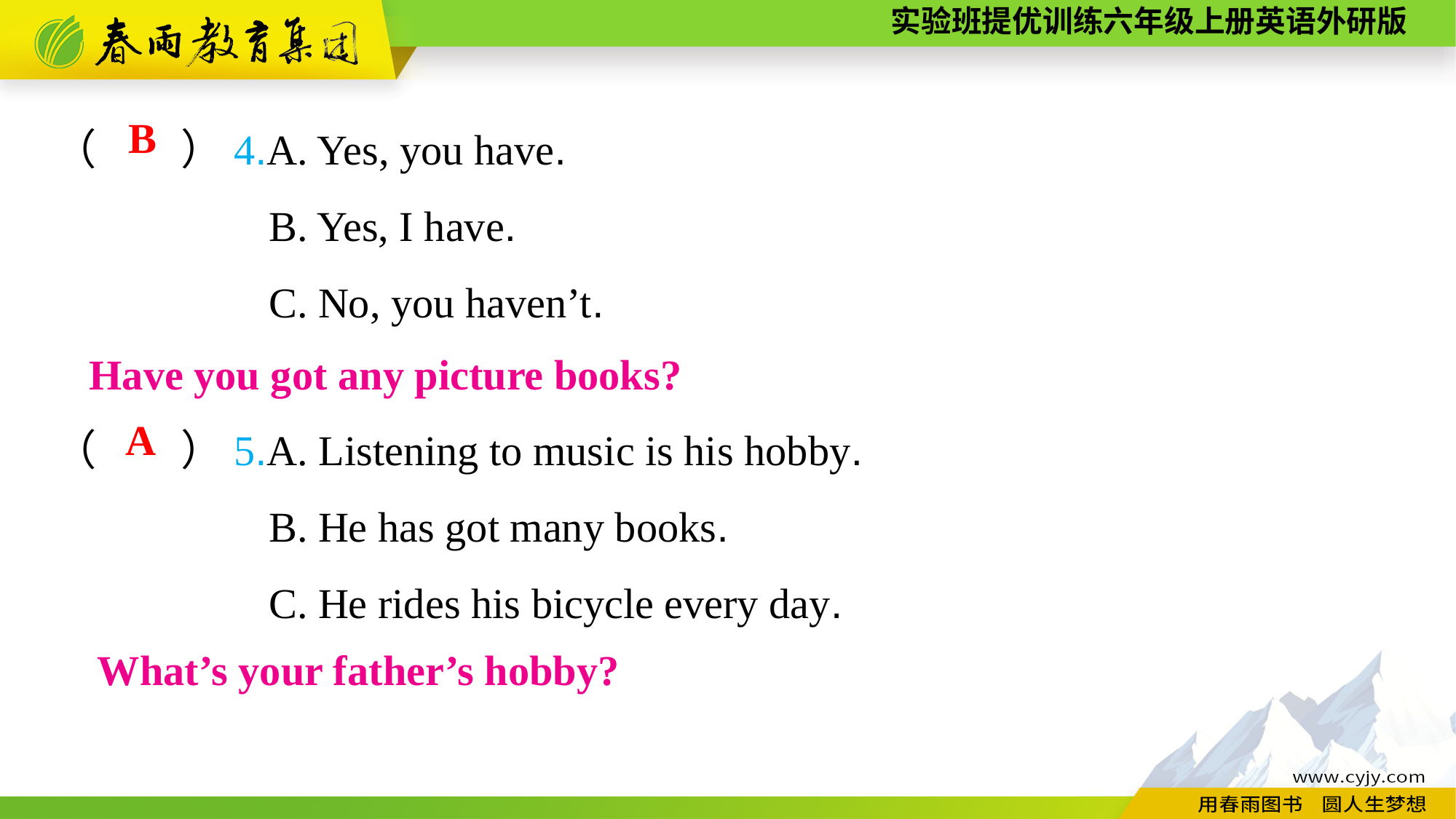

（　　）4.A. Yes, you have.
B. Yes, I have.
C. No, you haven’t.
B
Have you got any picture books?
（　　）5.A. Listening to music is his hobby.
B. He has got many books.
C. He rides his bicycle every day.
A
What’s your father’s hobby?